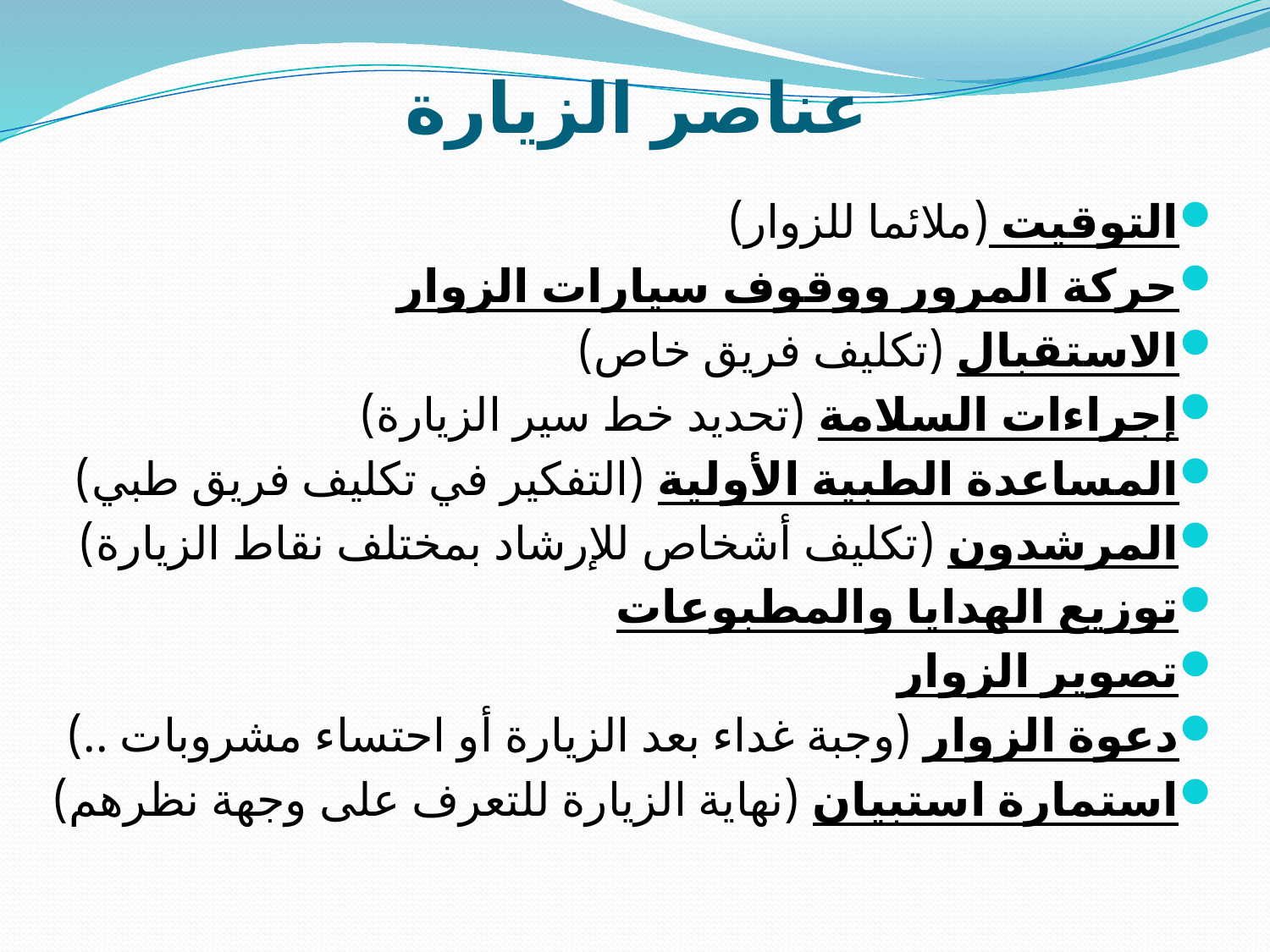

# عناصر الزيارة
التوقيت (ملائما للزوار)
حركة المرور ووقوف سيارات الزوار
الاستقبال (تكليف فريق خاص)
إجراءات السلامة (تحديد خط سير الزيارة)
المساعدة الطبية الأولية (التفكير في تكليف فريق طبي)
المرشدون (تكليف أشخاص للإرشاد بمختلف نقاط الزيارة)
توزيع الهدايا والمطبوعات
تصوير الزوار
دعوة الزوار (وجبة غداء بعد الزيارة أو احتساء مشروبات ..)
استمارة استبيان (نهاية الزيارة للتعرف على وجهة نظرهم)